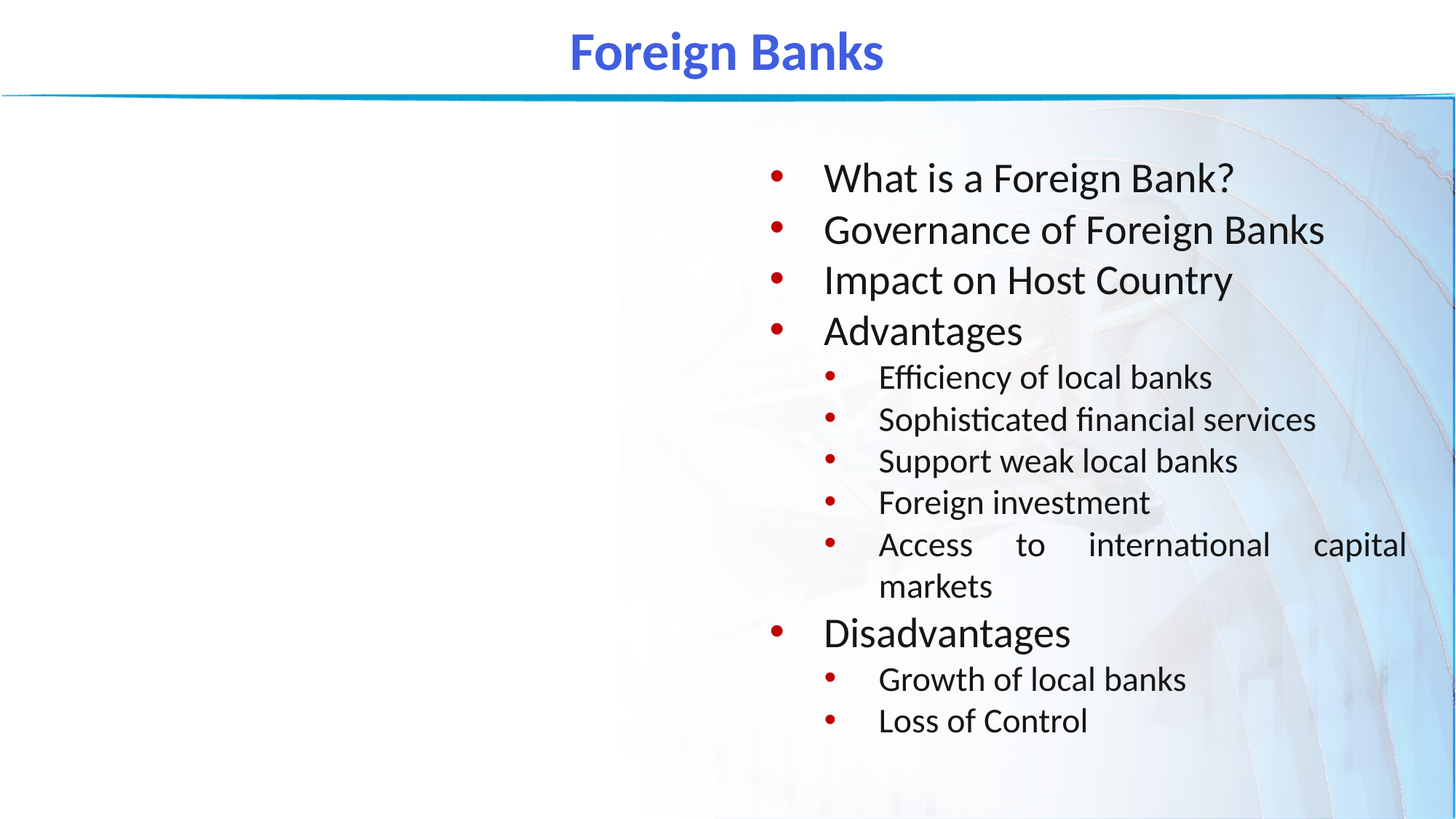

Foreign Banks

What is a Foreign Bank?
Governance of Foreign Banks
Impact on Host Country
Advantages
Efficiency of local banks
Sophisticated financial services
Support weak local banks
Foreign investment
Access to international capital markets
Disadvantages
Growth of local banks
Loss of Control